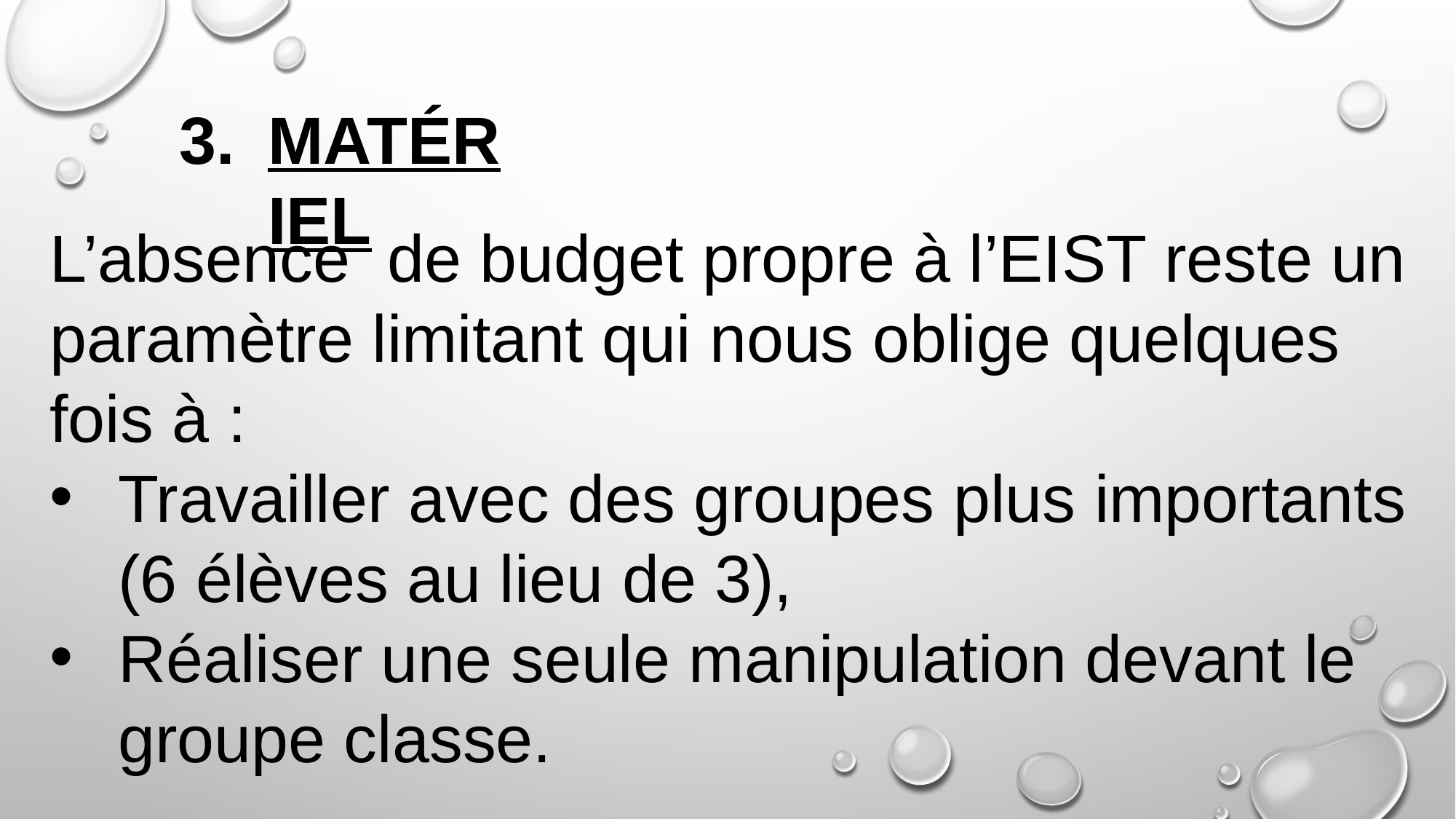

Matériel
L’absence  de budget propre à l’EIST reste un paramètre limitant qui nous oblige quelques fois à :
Travailler avec des groupes plus importants (6 élèves au lieu de 3),
Réaliser une seule manipulation devant le groupe classe.